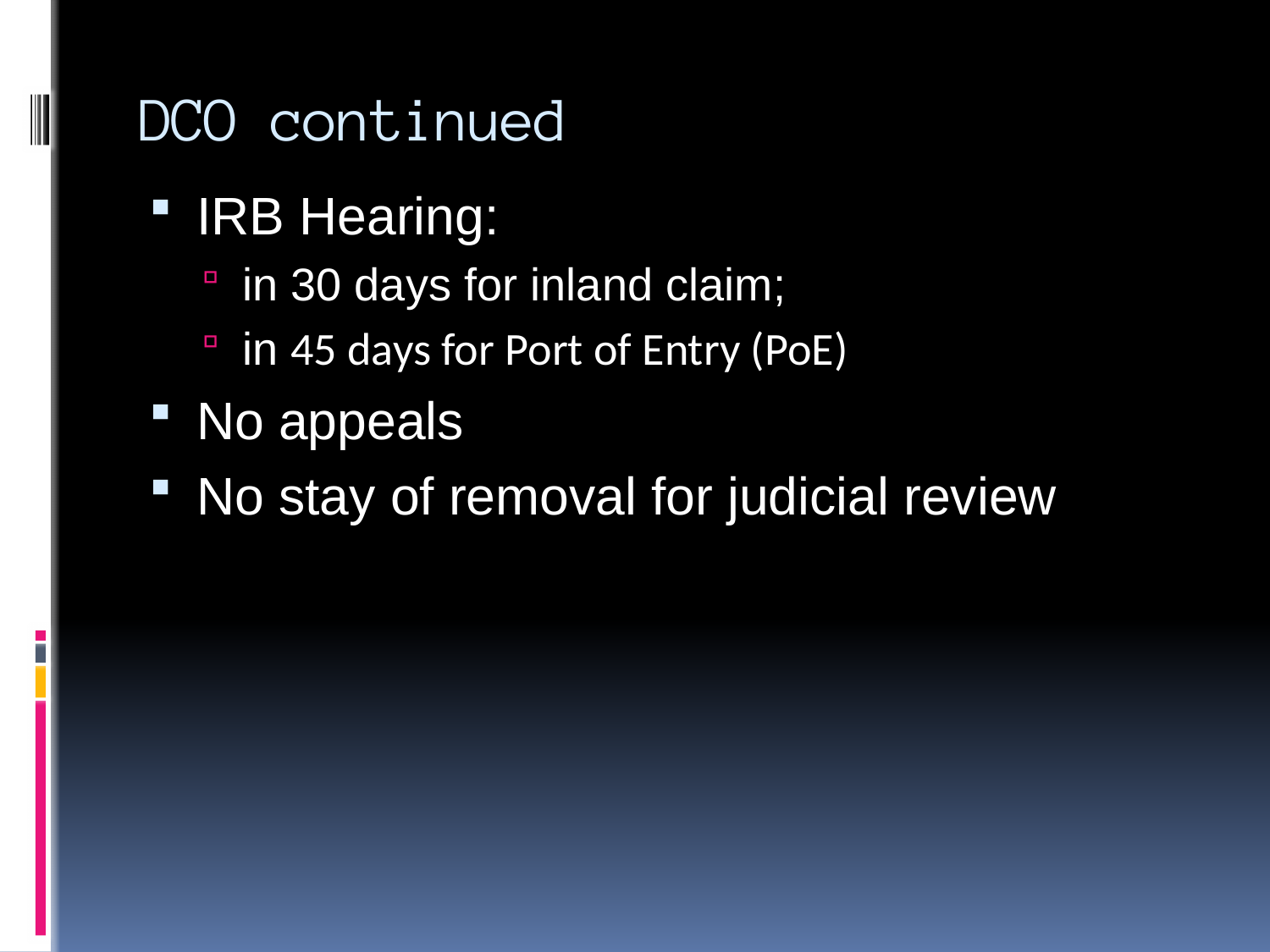

# DCO continued
IRB Hearing:
in 30 days for inland claim;
in 45 days for Port of Entry (PoE)
No appeals
No stay of removal for judicial review